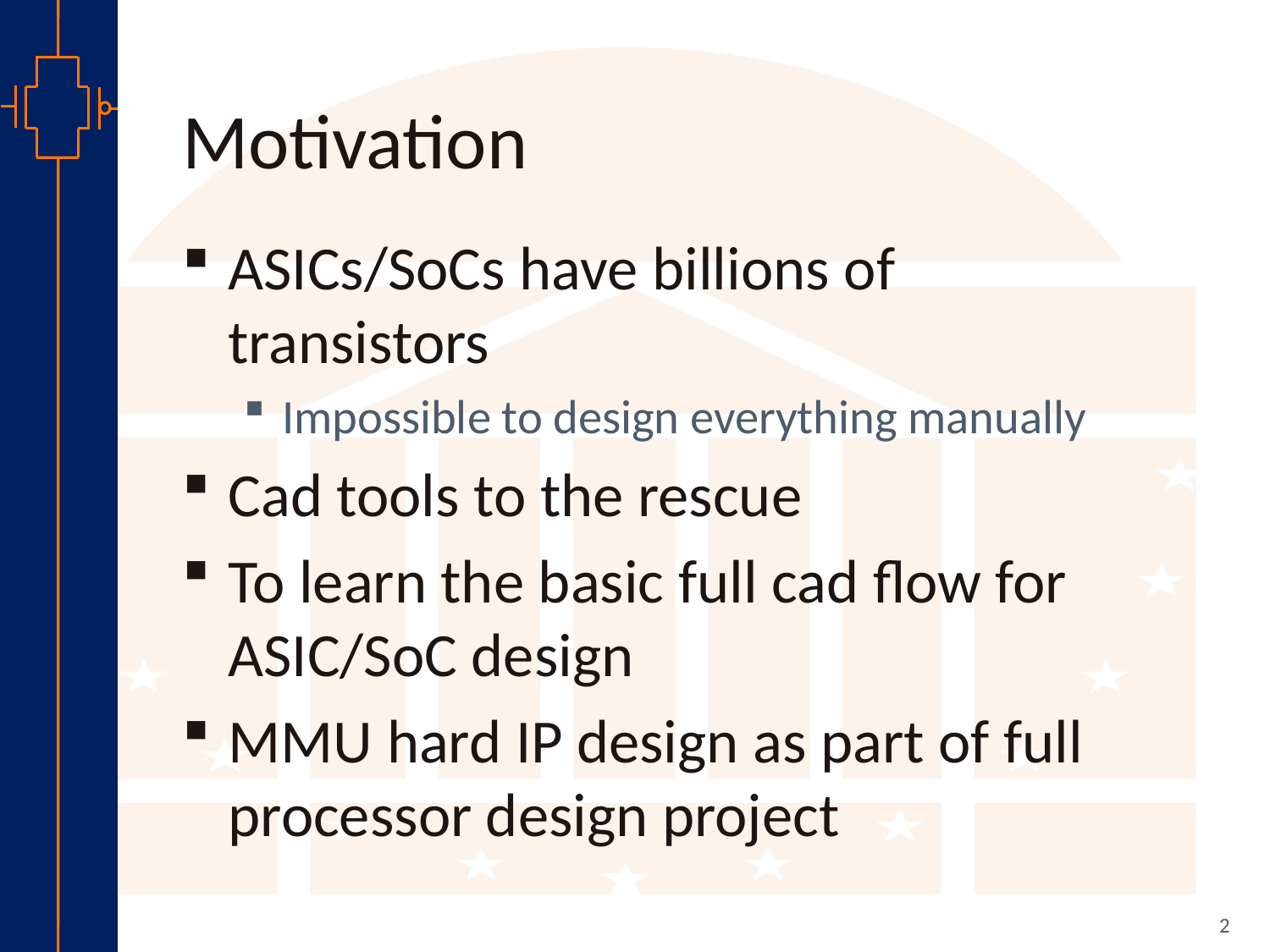

# Motivation
ASICs/SoCs have billions of transistors
Impossible to design everything manually
Cad tools to the rescue
To learn the basic full cad flow for ASIC/SoC design
MMU hard IP design as part of full processor design project
2